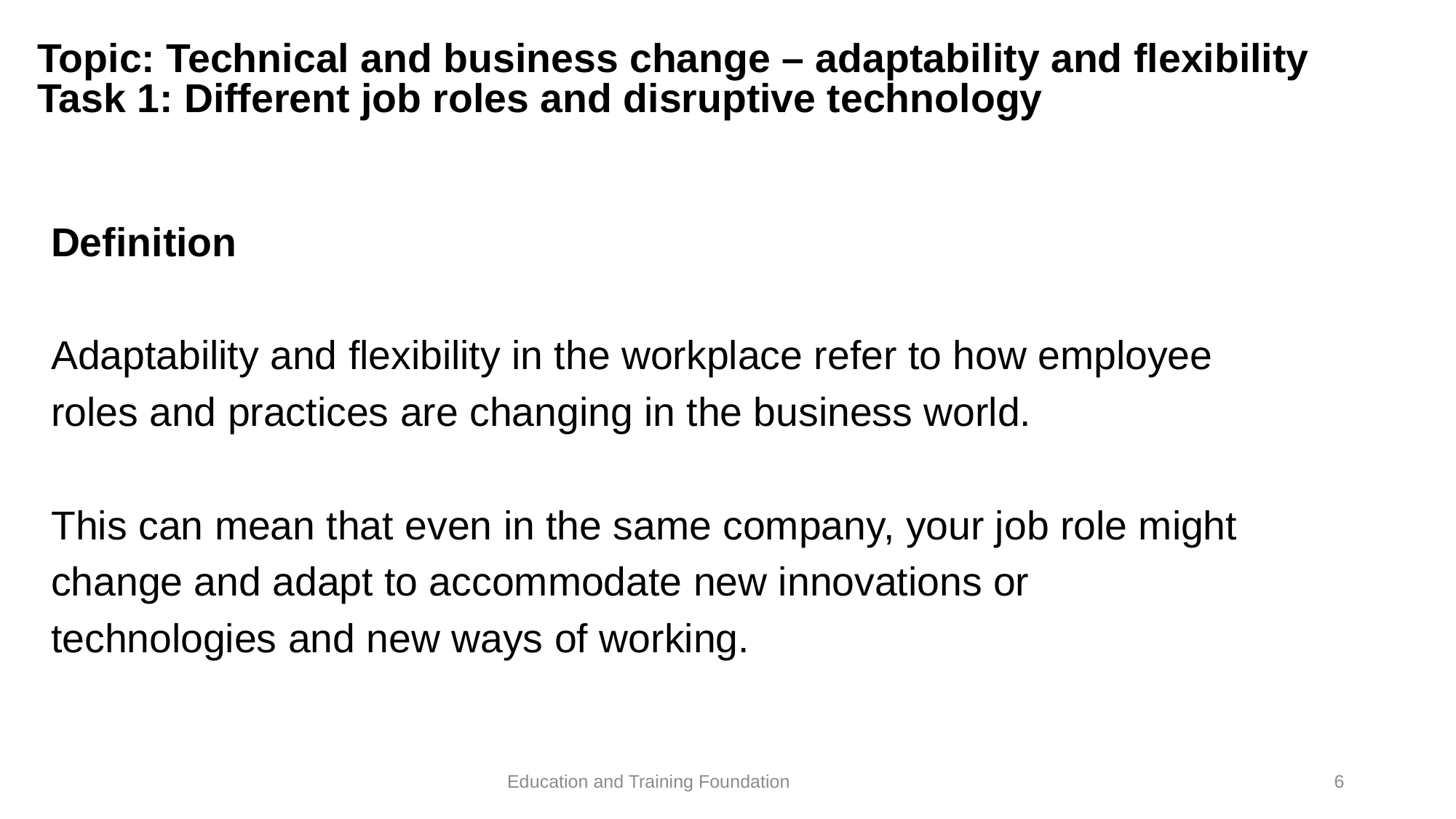

# Topic: Technical and business change – adaptability and flexibility Task 1: Different job roles and disruptive technology
Definition

Adaptability and flexibility in the workplace refer to how employee roles and practices are changing in the business world.

This can mean that even in the same company, your job role might change and adapt to accommodate new innovations or technologies and new ways of working.
6
Education and Training Foundation